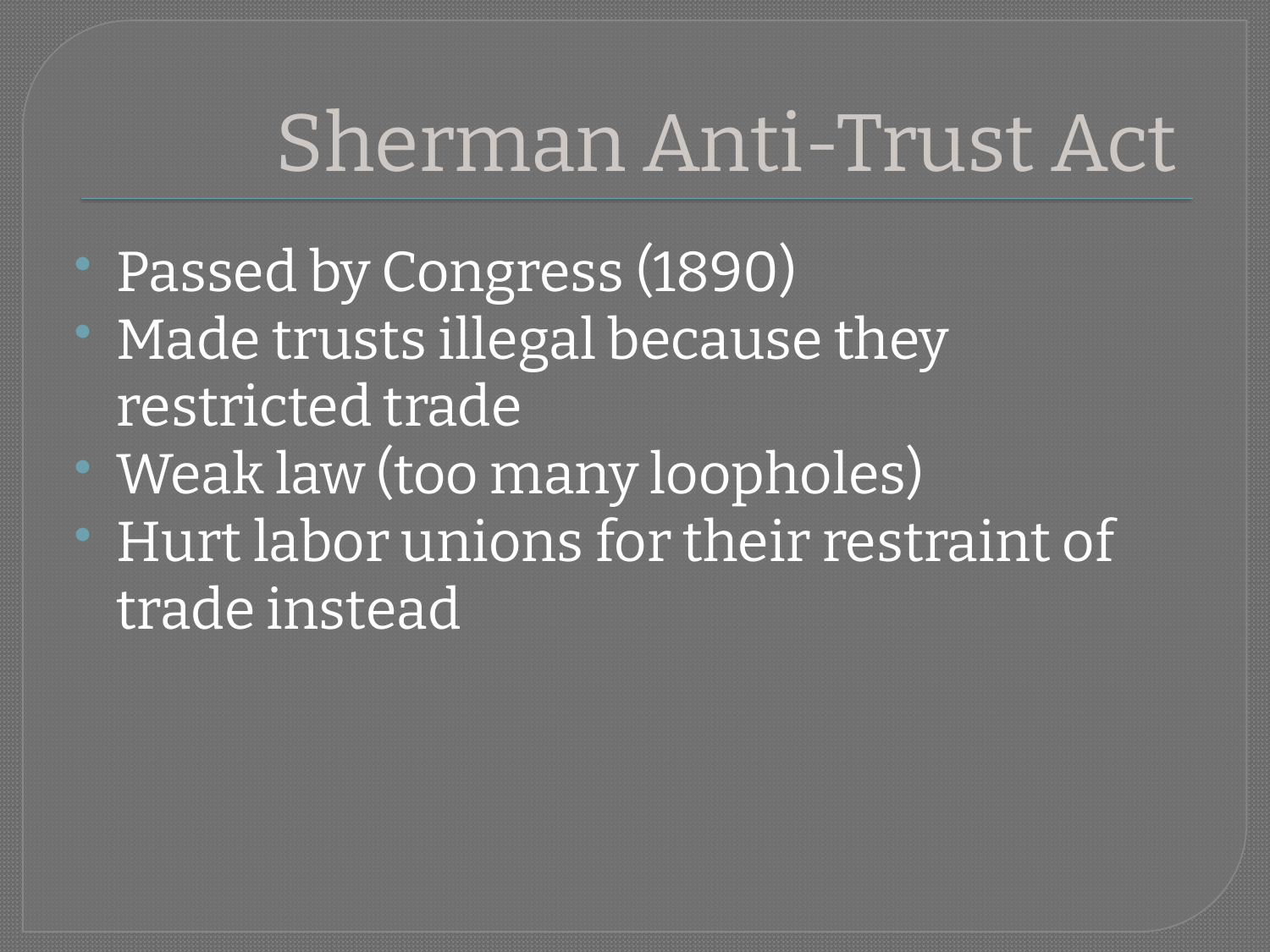

# Sherman Anti-Trust Act
Passed by Congress (1890)
Made trusts illegal because they restricted trade
Weak law (too many loopholes)
Hurt labor unions for their restraint of trade instead